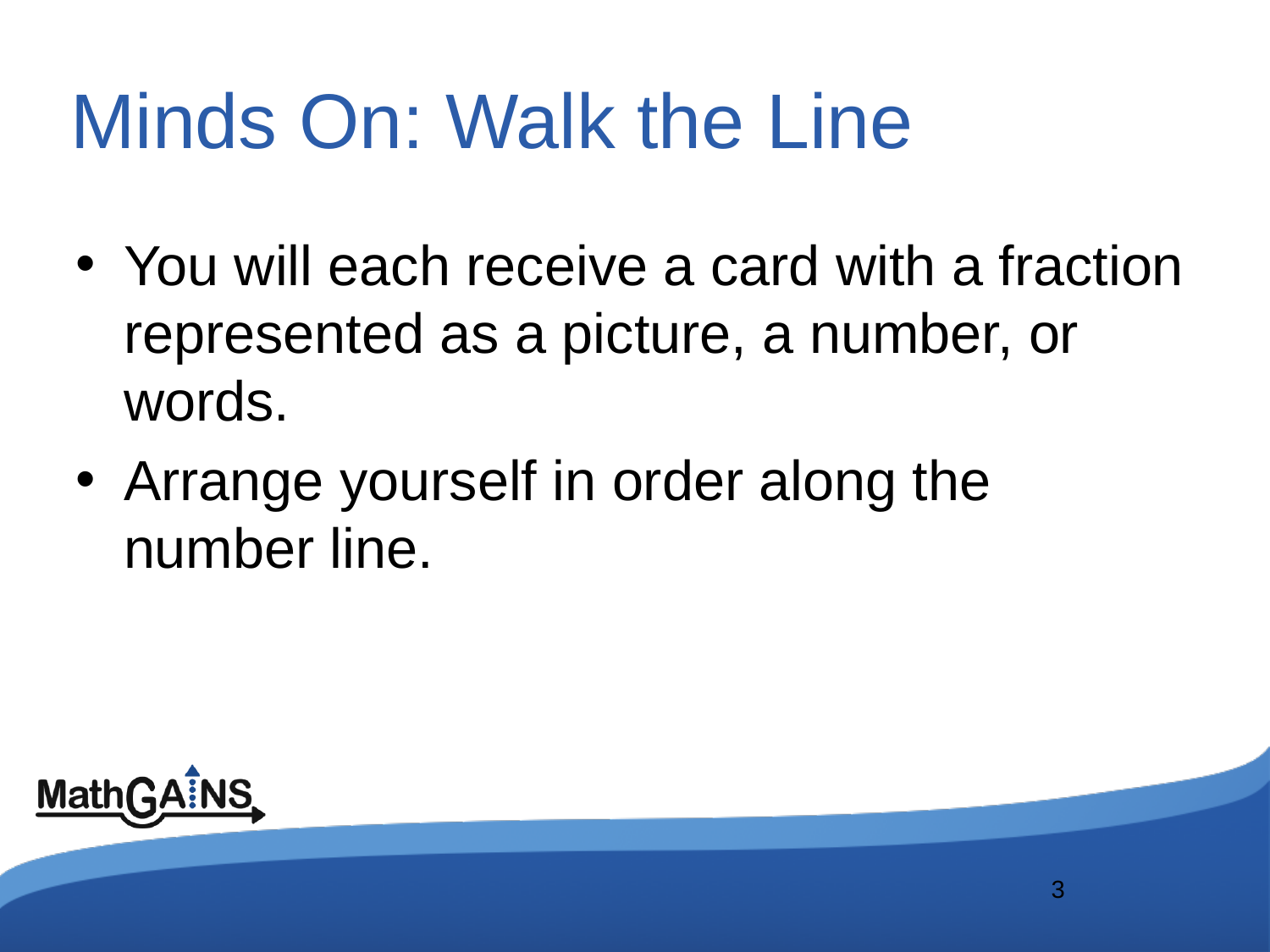

# Minds On: Walk the Line
You will each receive a card with a fraction represented as a picture, a number, or words.
Arrange yourself in order along the number line.

3